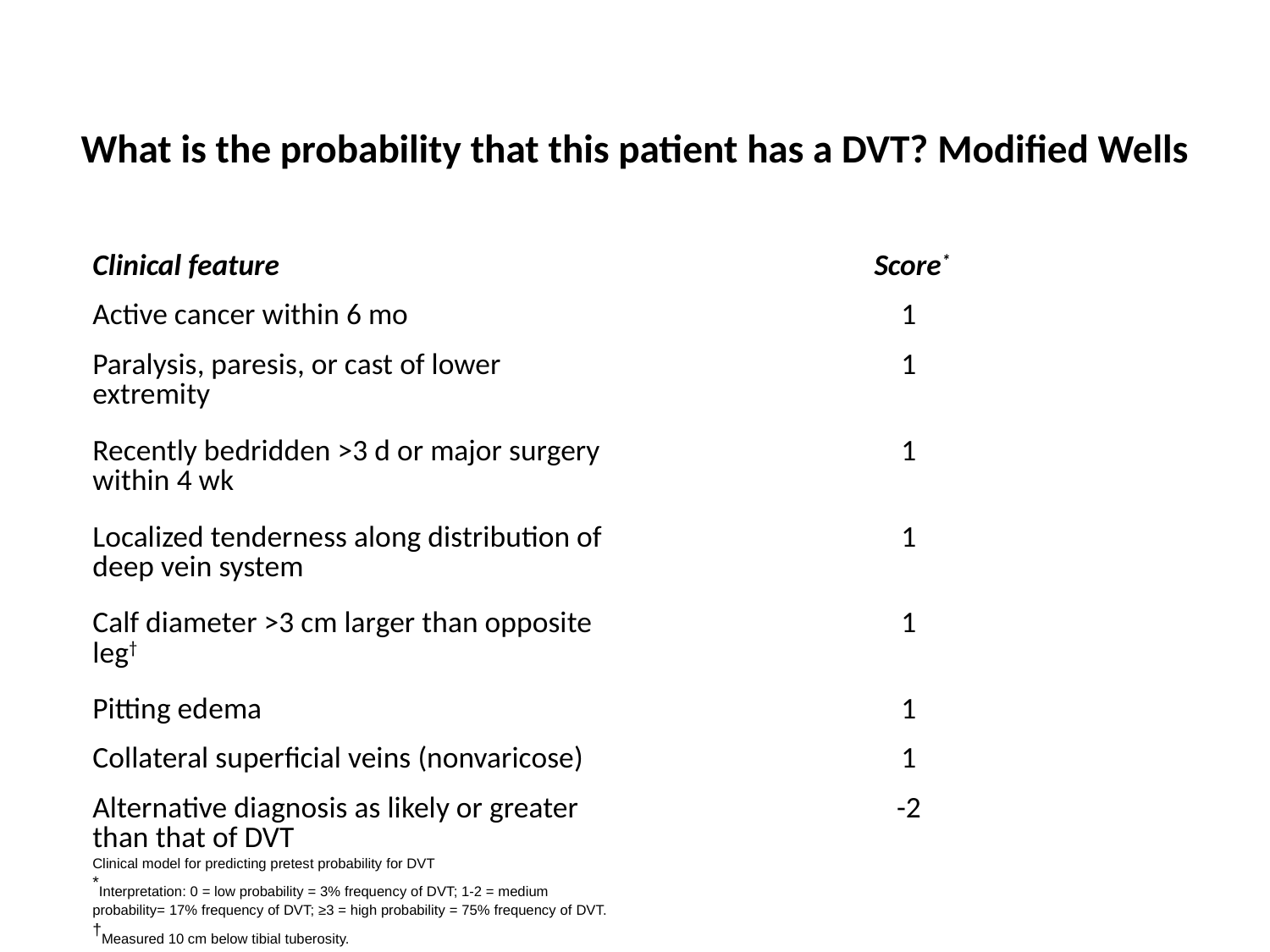

# What is the probability that this patient has a DVT? Modified Wells

| Clinical feature | Score\* |
| --- | --- |
| Active cancer within 6 mo | 1 |
| Paralysis, paresis, or cast of lower extremity | 1 |
| Recently bedridden >3 d or major surgery within 4 wk | 1 |
| Localized tenderness along distribution of deep vein system | 1 |
| Calf diameter >3 cm larger than opposite leg† | 1 |
| Pitting edema | 1 |
| Collateral superficial veins (nonvaricose) | 1 |
| Alternative diagnosis as likely or greater than that of DVT Clinical model for predicting pretest probability for DVT \*Interpretation: 0 = low probability = 3% frequency of DVT; 1-2 = medium probability= 17% frequency of DVT; ≥3 = high probability = 75% frequency of DVT. †Measured 10 cm below tibial tuberosity. | -2 |